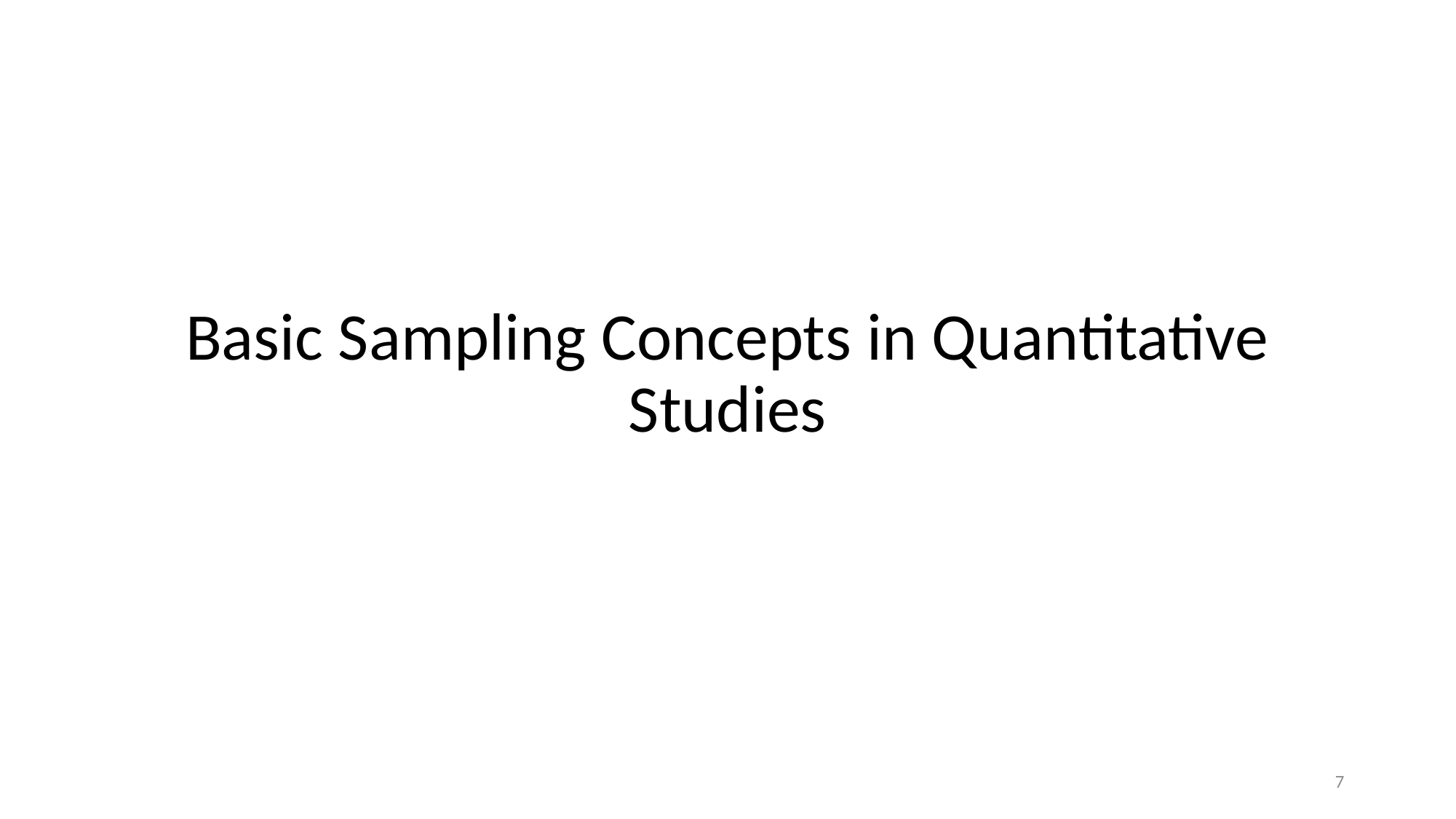

# Basic Sampling Concepts in Quantitative Studies
7